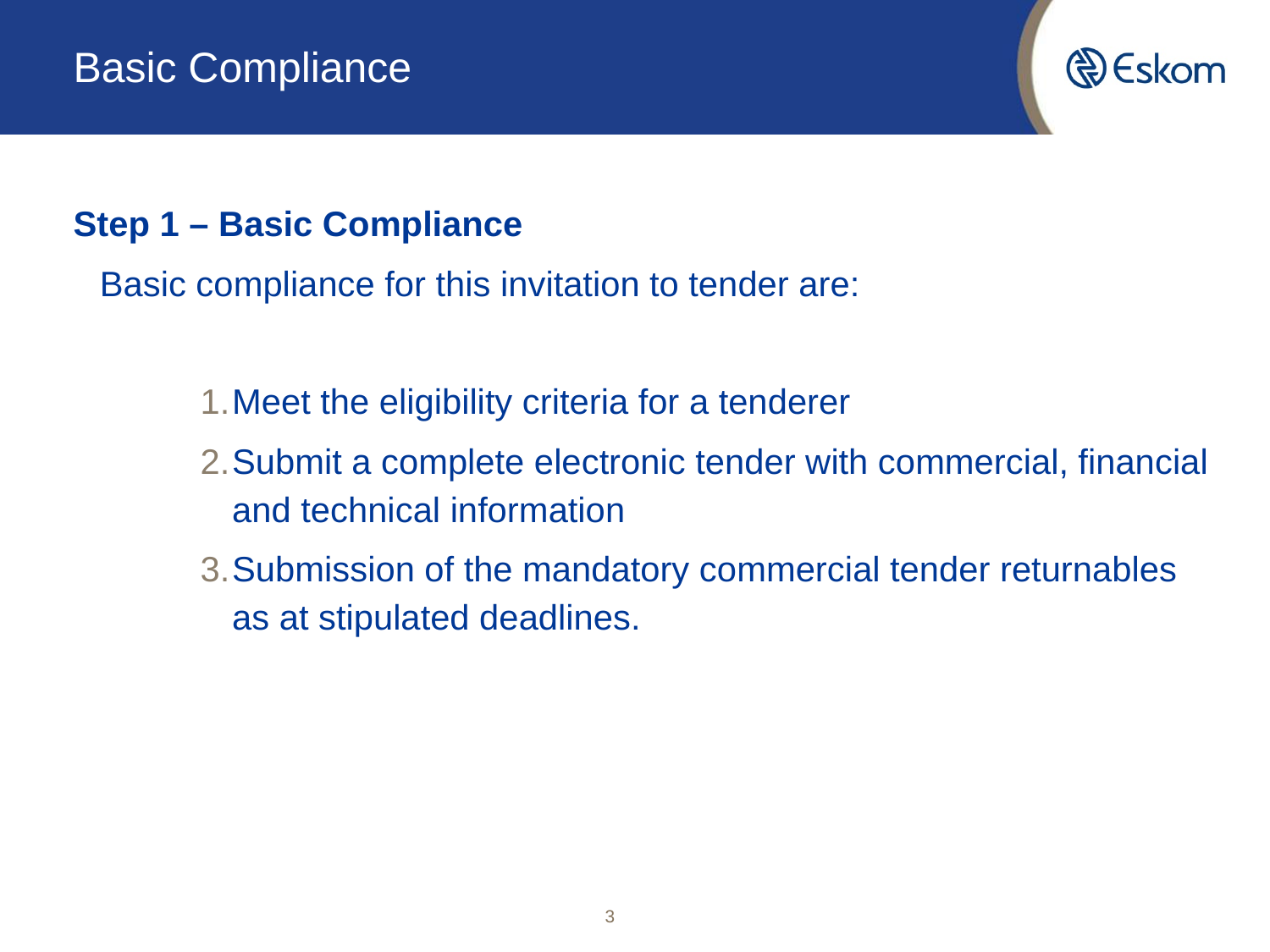

# Basic Compliance
Step 1 – Basic Compliance
Basic compliance for this invitation to tender are:

Meet the eligibility criteria for a tenderer
Submit a complete electronic tender with commercial, financial and technical information
Submission of the mandatory commercial tender returnables as at stipulated deadlines.

3